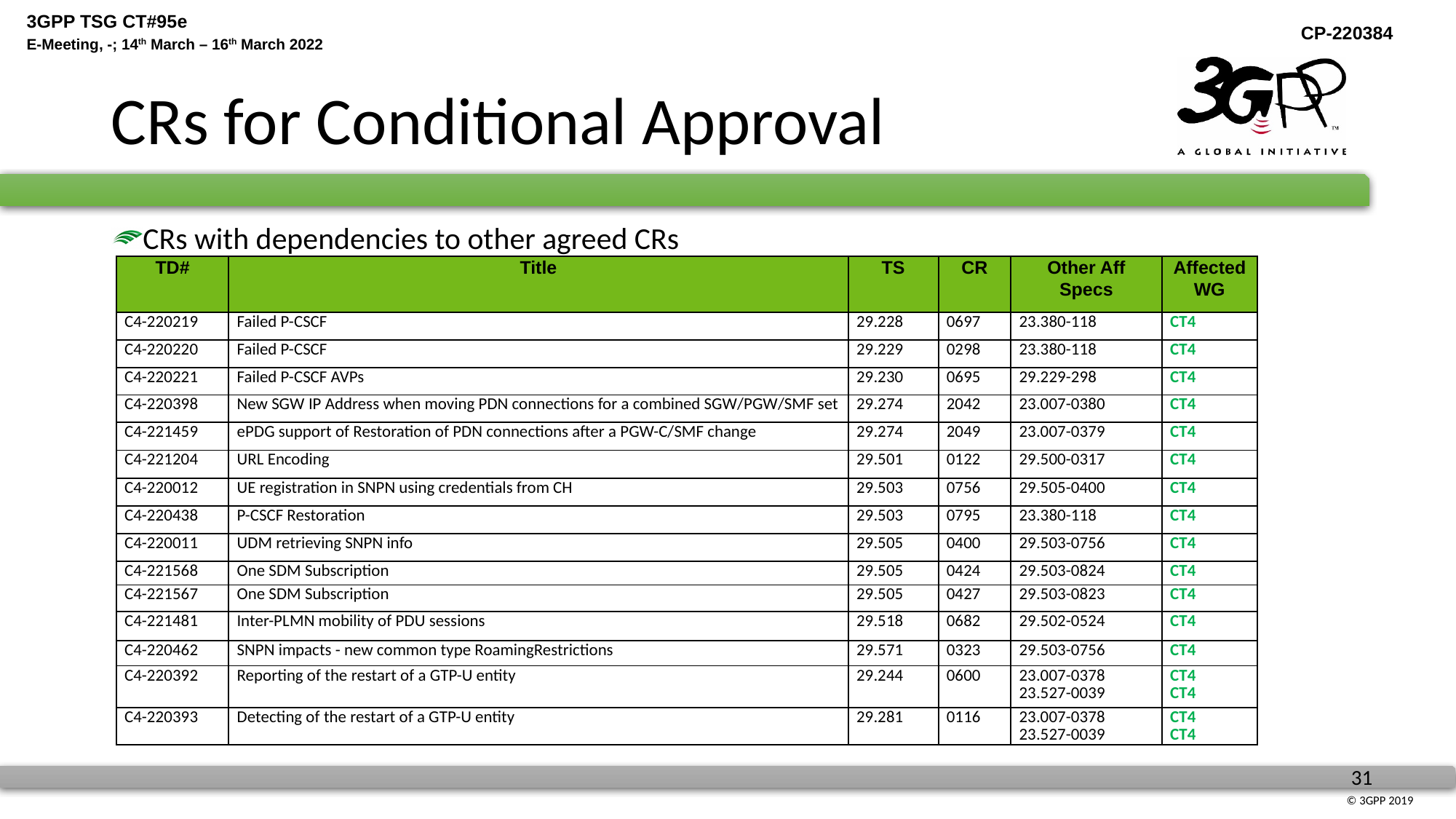

# CRs for Conditional Approval
CRs with dependencies to other agreed CRs

| TD# | Title | TS | CR | Other Aff Specs | Affected WG |
| --- | --- | --- | --- | --- | --- |
| C4-220219 | Failed P-CSCF | 29.228 | 0697 | 23.380-118 | CT4 |
| C4-220220 | Failed P-CSCF | 29.229 | 0298 | 23.380-118 | CT4 |
| C4-220221 | Failed P-CSCF AVPs | 29.230 | 0695 | 29.229-298 | CT4 |
| C4-220398 | New SGW IP Address when moving PDN connections for a combined SGW/PGW/SMF set | 29.274 | 2042 | 23.007-0380 | CT4 |
| C4-221459 | ePDG support of Restoration of PDN connections after a PGW-C/SMF change | 29.274 | 2049 | 23.007-0379 | CT4 |
| C4-221204 | URL Encoding | 29.501 | 0122 | 29.500-0317 | CT4 |
| C4-220012 | UE registration in SNPN using credentials from CH | 29.503 | 0756 | 29.505-0400 | CT4 |
| C4-220438 | P-CSCF Restoration | 29.503 | 0795 | 23.380-118 | CT4 |
| C4-220011 | UDM retrieving SNPN info | 29.505 | 0400 | 29.503-0756 | CT4 |
| C4-221568 | One SDM Subscription | 29.505 | 0424 | 29.503-0824 | CT4 |
| C4-221567 | One SDM Subscription | 29.505 | 0427 | 29.503-0823 | CT4 |
| C4-221481 | Inter-PLMN mobility of PDU sessions | 29.518 | 0682 | 29.502-0524 | CT4 |
| C4-220462 | SNPN impacts - new common type RoamingRestrictions | 29.571 | 0323 | 29.503-0756 | CT4 |
| C4-220392 | Reporting of the restart of a GTP-U entity | 29.244 | 0600 | 23.007-0378 23.527-0039 | CT4 CT4 |
| C4-220393 | Detecting of the restart of a GTP-U entity | 29.281 | 0116 | 23.007-0378 23.527-0039 | CT4 CT4 |